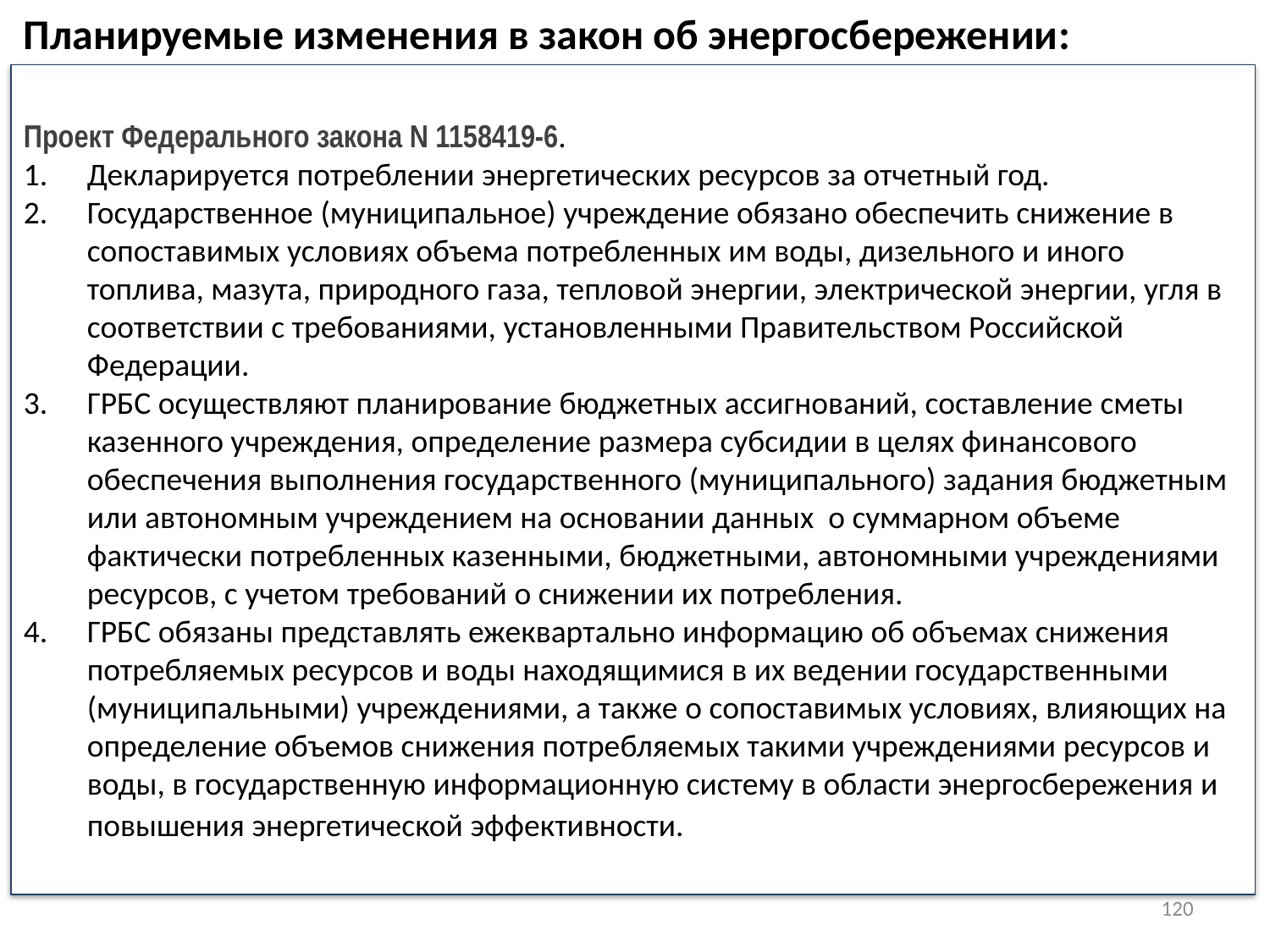

Планируемые изменения в закон об энергосбережении:
Проект Федерального закона N 1158419-6.
Декларируется потреблении энергетических ресурсов за отчетный год.
Государственное (муниципальное) учреждение обязано обеспечить снижение в сопоставимых условиях объема потребленных им воды, дизельного и иного топлива, мазута, природного газа, тепловой энергии, электрической энергии, угля в соответствии с требованиями, установленными Правительством Российской Федерации.
ГРБС осуществляют планирование бюджетных ассигнований, составление сметы казенного учреждения, определение размера субсидии в целях финансового обеспечения выполнения государственного (муниципального) задания бюджетным или автономным учреждением на основании данных  о суммарном объеме фактически потребленных казенными, бюджетными, автономными учреждениями ресурсов, с учетом требований о снижении их потребления.
ГРБС обязаны представлять ежеквартально информацию об объемах снижения потребляемых ресурсов и воды находящимися в их ведении государственными (муниципальными) учреждениями, а также о сопоставимых условиях, влияющих на определение объемов снижения потребляемых такими учреждениями ресурсов и воды, в государственную информационную систему в области энергосбережения и повышения энергетической эффективности.
120